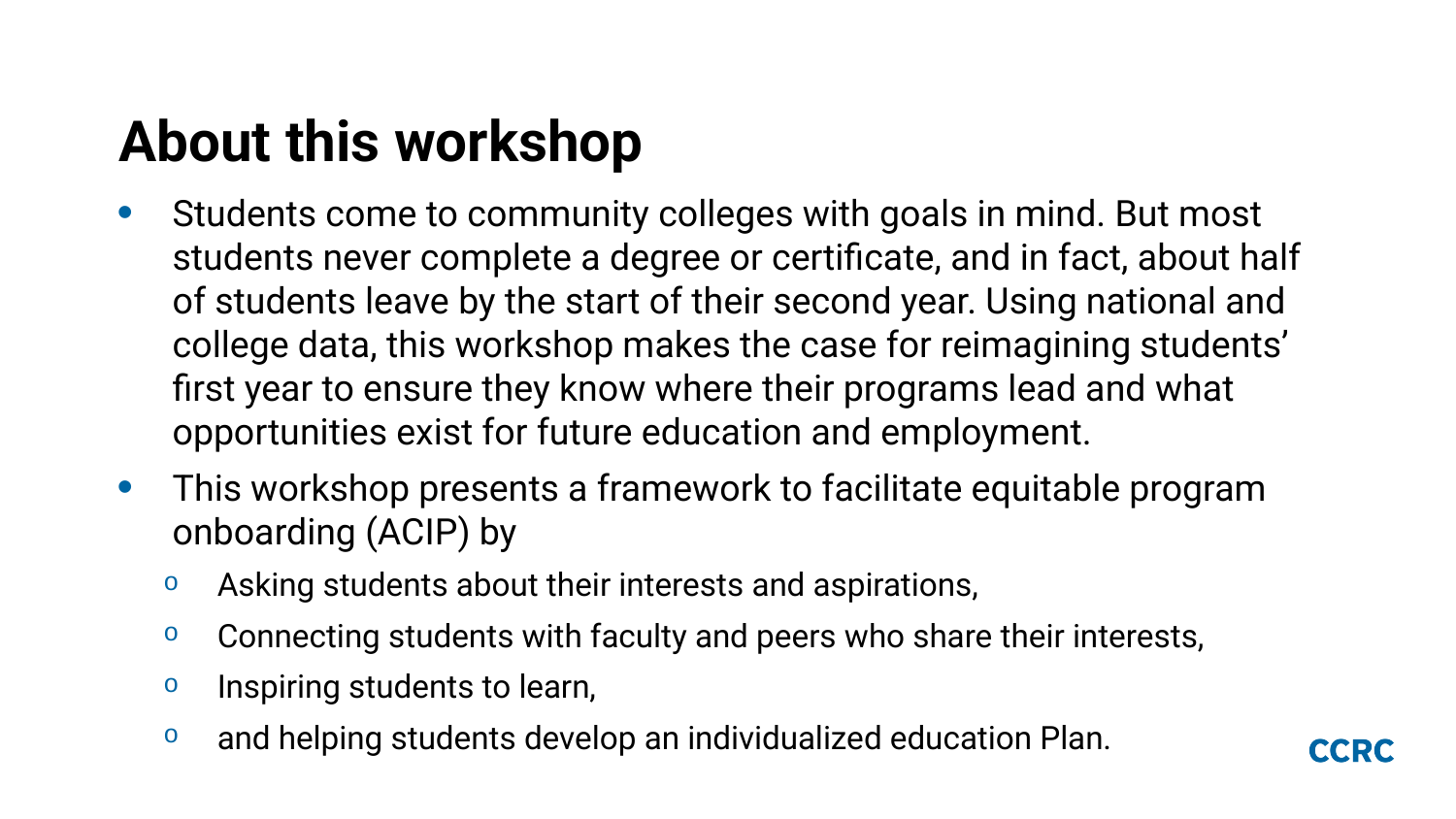

# About this workshop
Students come to community colleges with goals in mind. But most students never complete a degree or certificate, and in fact, about half of students leave by the start of their second year. Using national and college data, this workshop makes the case for reimagining students’ first year to ensure they know where their programs lead and what opportunities exist for future education and employment.
This workshop presents a framework to facilitate equitable program onboarding (ACIP) by
Asking students about their interests and aspirations,
Connecting students with faculty and peers who share their interests,
Inspiring students to learn,
and helping students develop an individualized education Plan.